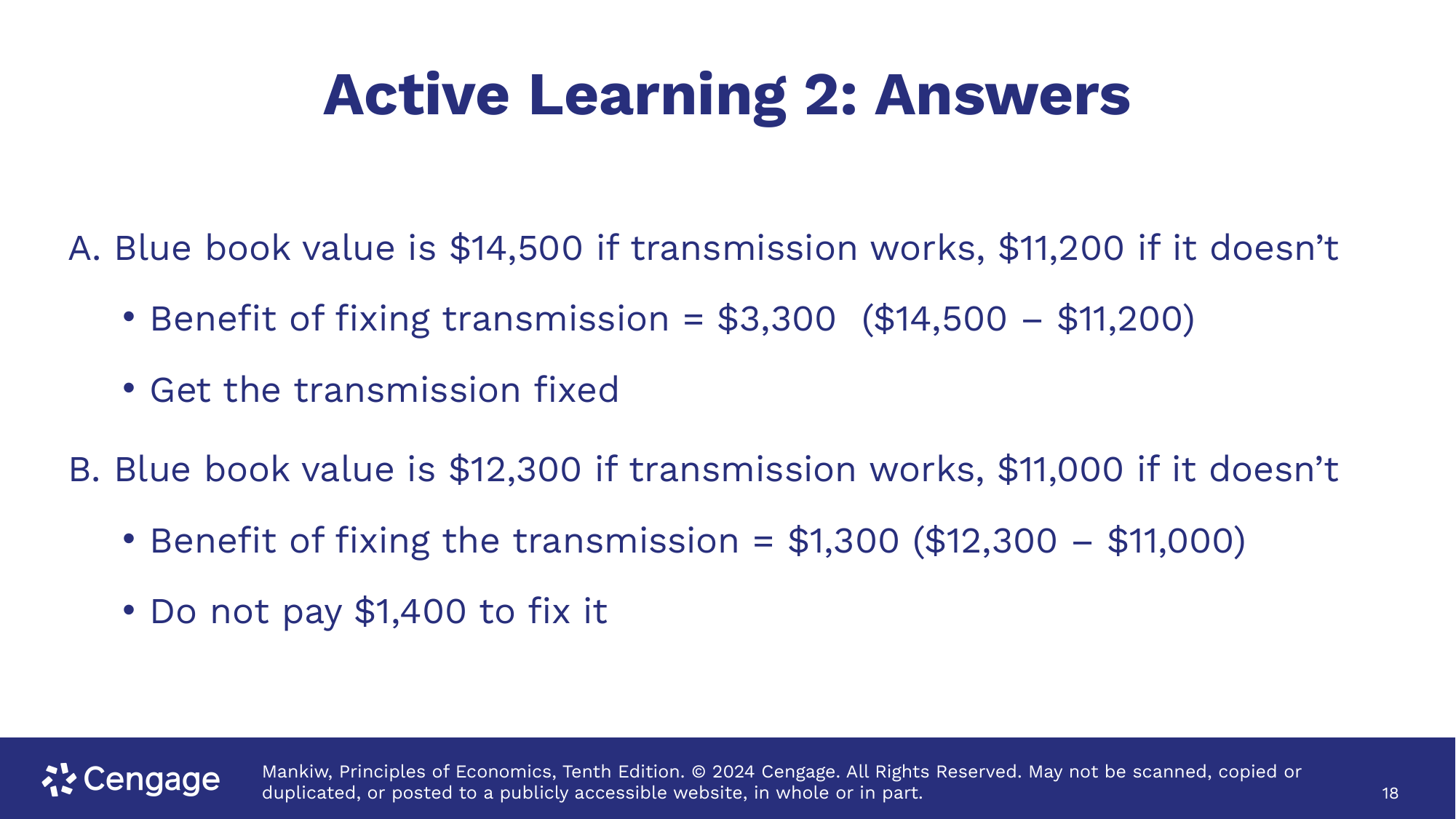

# Active Learning 2: Answers
A. Blue book value is $14,500 if transmission works, $11,200 if it doesn’t
Benefit of fixing transmission = $3,300  ($14,500 – $11,200)
Get the transmission fixed
B. Blue book value is $12,300 if transmission works, $11,000 if it doesn’t
Benefit of fixing the transmission = $1,300 ($12,300 – $11,000)
Do not pay $1,400 to fix it